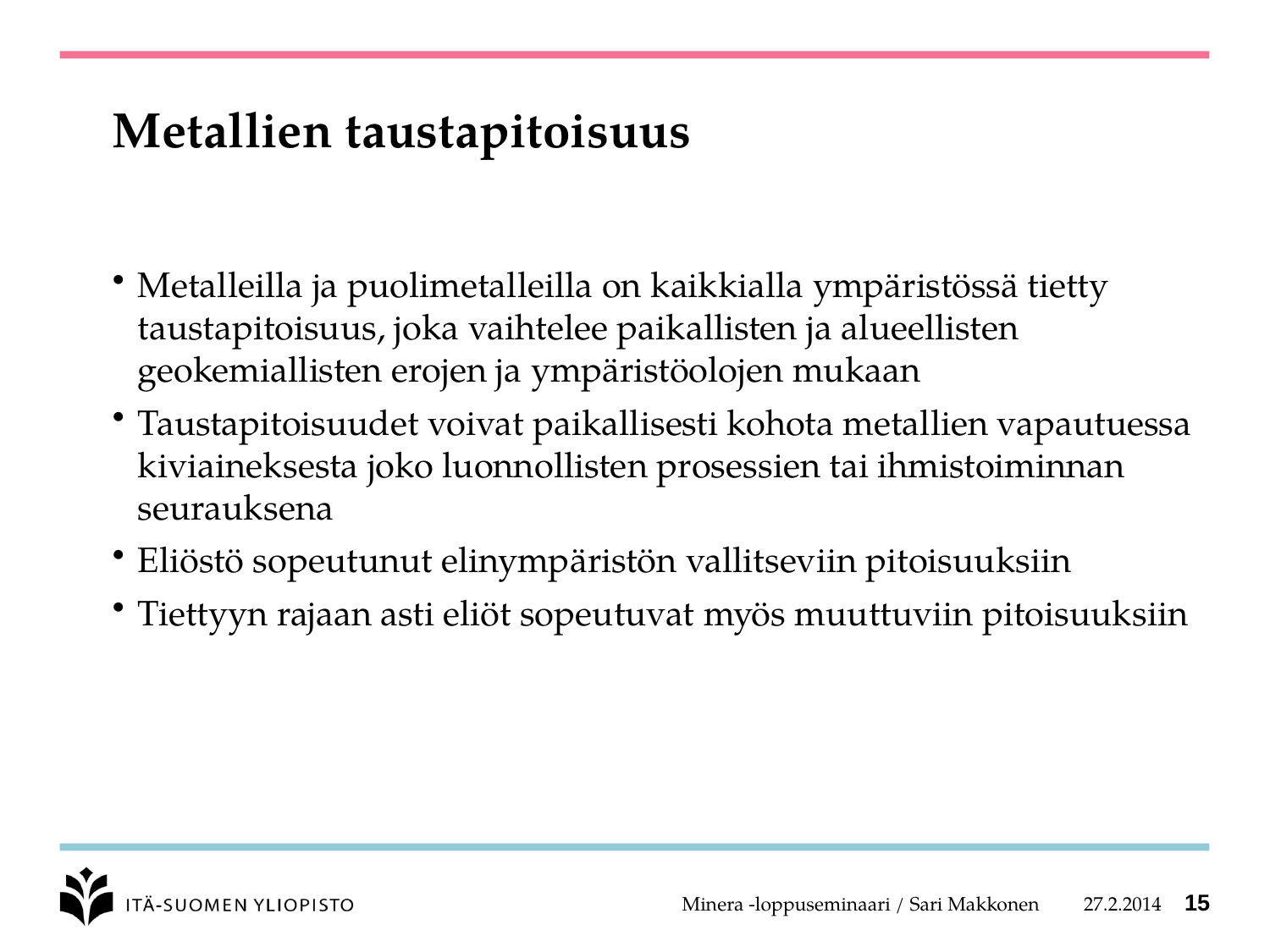

# Metallien taustapitoisuus
Metalleilla ja puolimetalleilla on kaikkialla ympäristössä tietty taustapitoisuus, joka vaihtelee paikallisten ja alueellisten geokemiallisten erojen ja ympäristöolojen mukaan
Taustapitoisuudet voivat paikallisesti kohota metallien vapautuessa kiviaineksesta joko luonnollisten prosessien tai ihmistoiminnan seurauksena
Eliöstö sopeutunut elinympäristön vallitseviin pitoisuuksiin
Tiettyyn rajaan asti eliöt sopeutuvat myös muuttuviin pitoisuuksiin
Minera -loppuseminaari / Sari Makkonen
27.2.2014
15